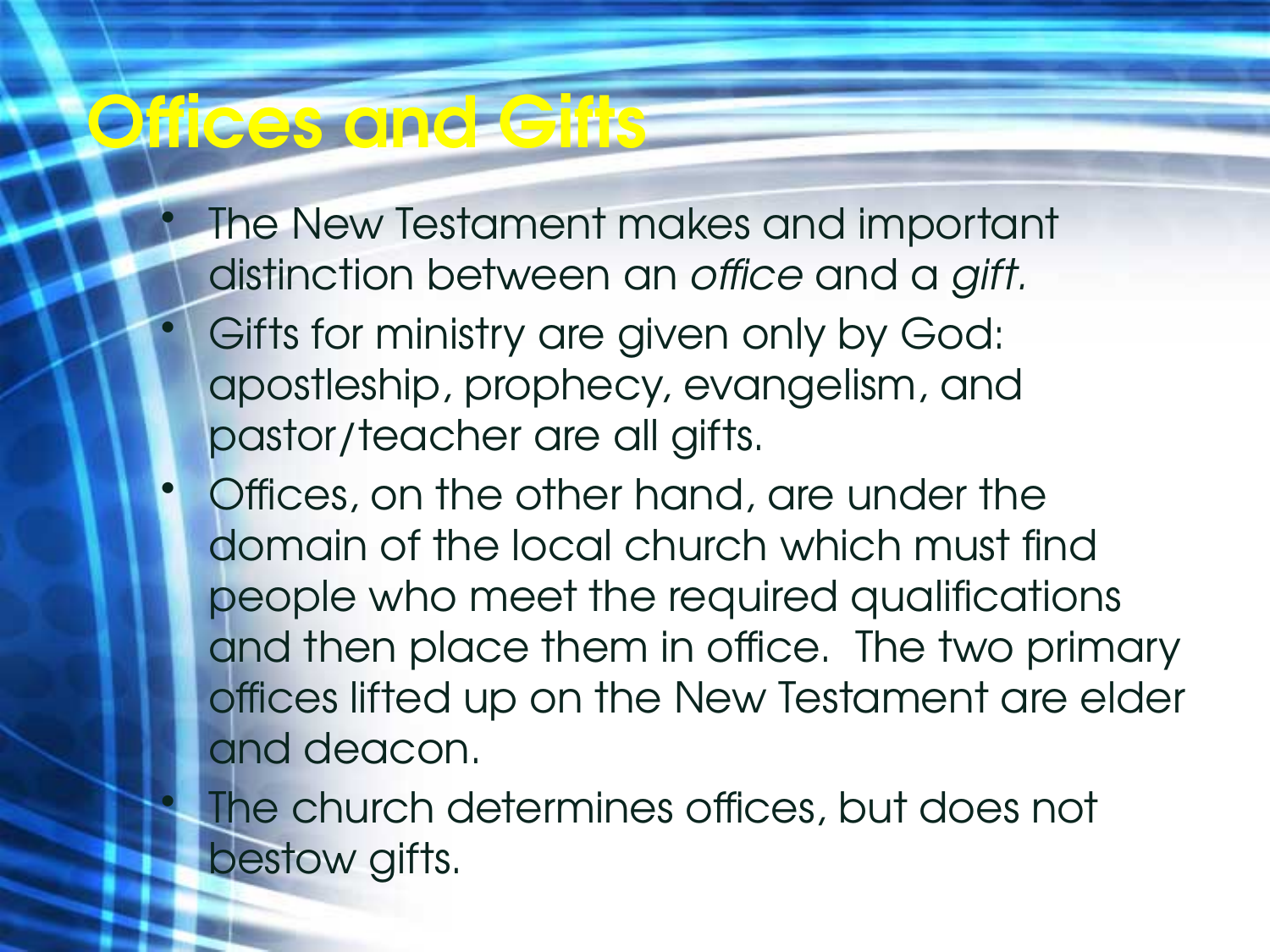

# Offices and Gifts
The New Testament makes and important distinction between an office and a gift.
Gifts for ministry are given only by God: apostleship, prophecy, evangelism, and pastor/teacher are all gifts.
Offices, on the other hand, are under the domain of the local church which must find people who meet the required qualifications and then place them in office.  The two primary offices lifted up on the New Testament are elder and deacon.
The church determines offices, but does not bestow gifts.